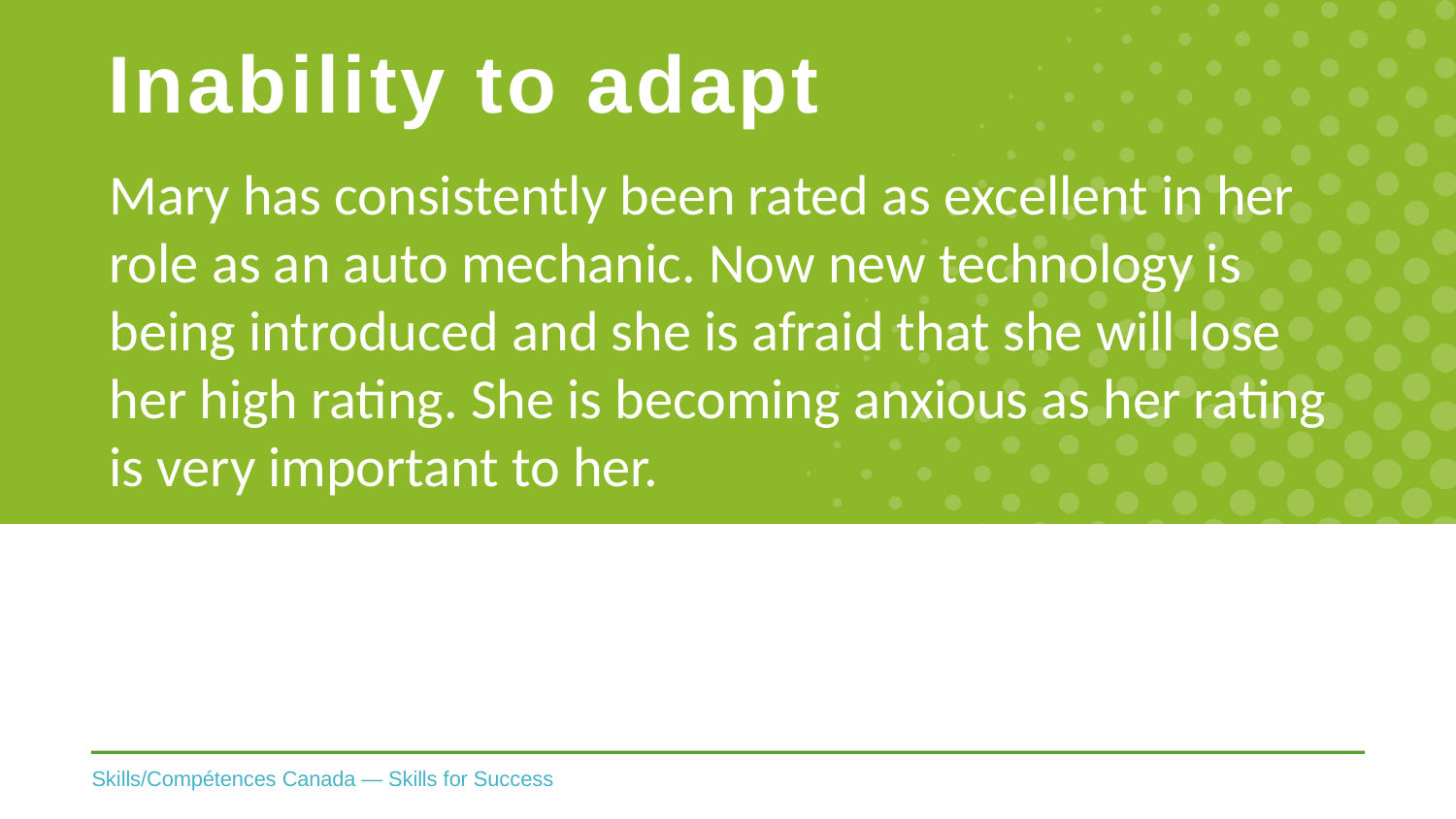

# Inability to adapt
Mary has consistently been rated as excellent in her role as an auto mechanic. Now new technology is being introduced and she is afraid that she will lose her high rating. She is becoming anxious as her rating is very important to her.